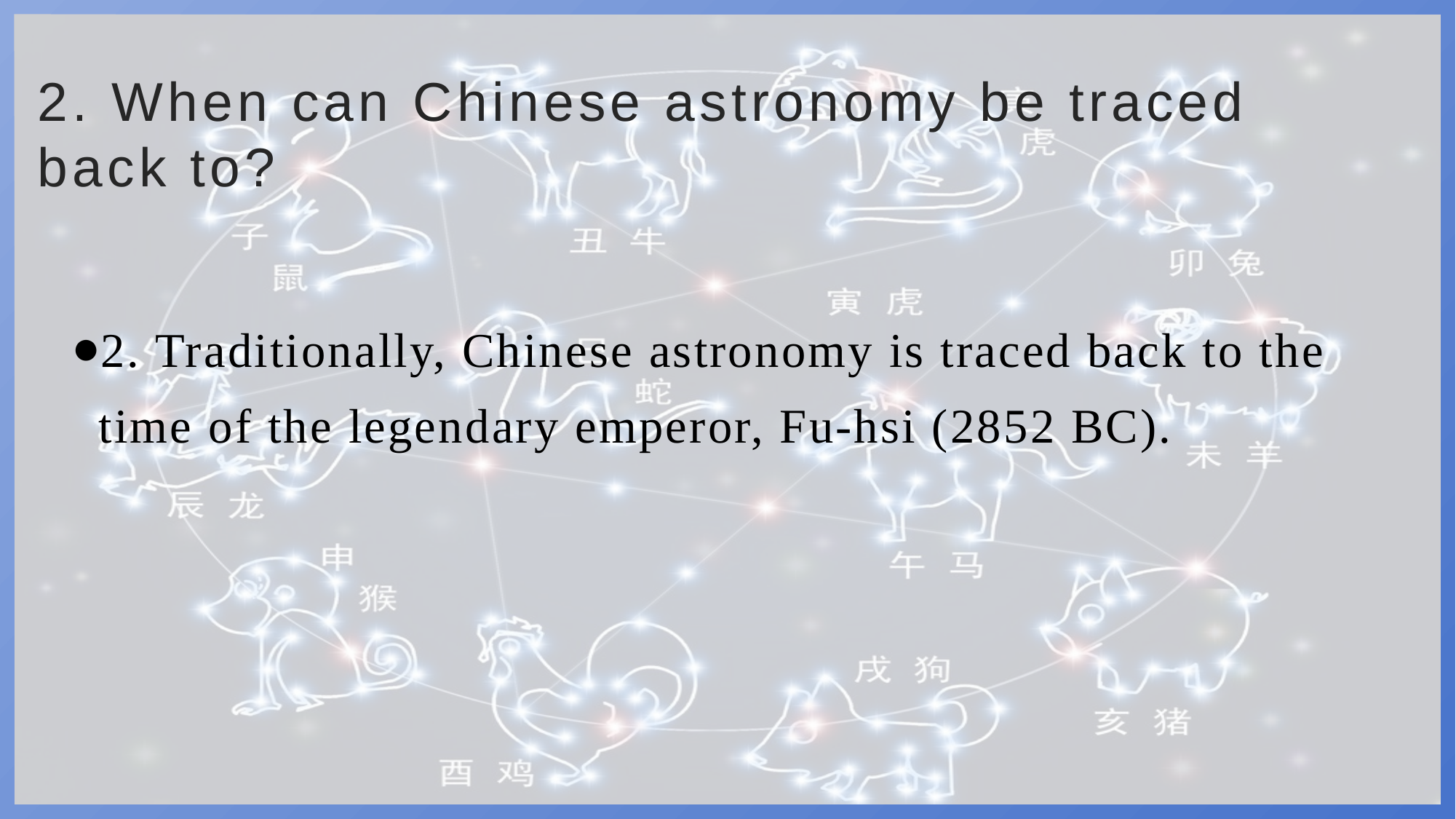

# 2. When can Chinese astronomy be traced back to?
2. Traditionally, Chinese astronomy is traced back to the time of the legendary emperor, Fu-hsi (2852 BC).